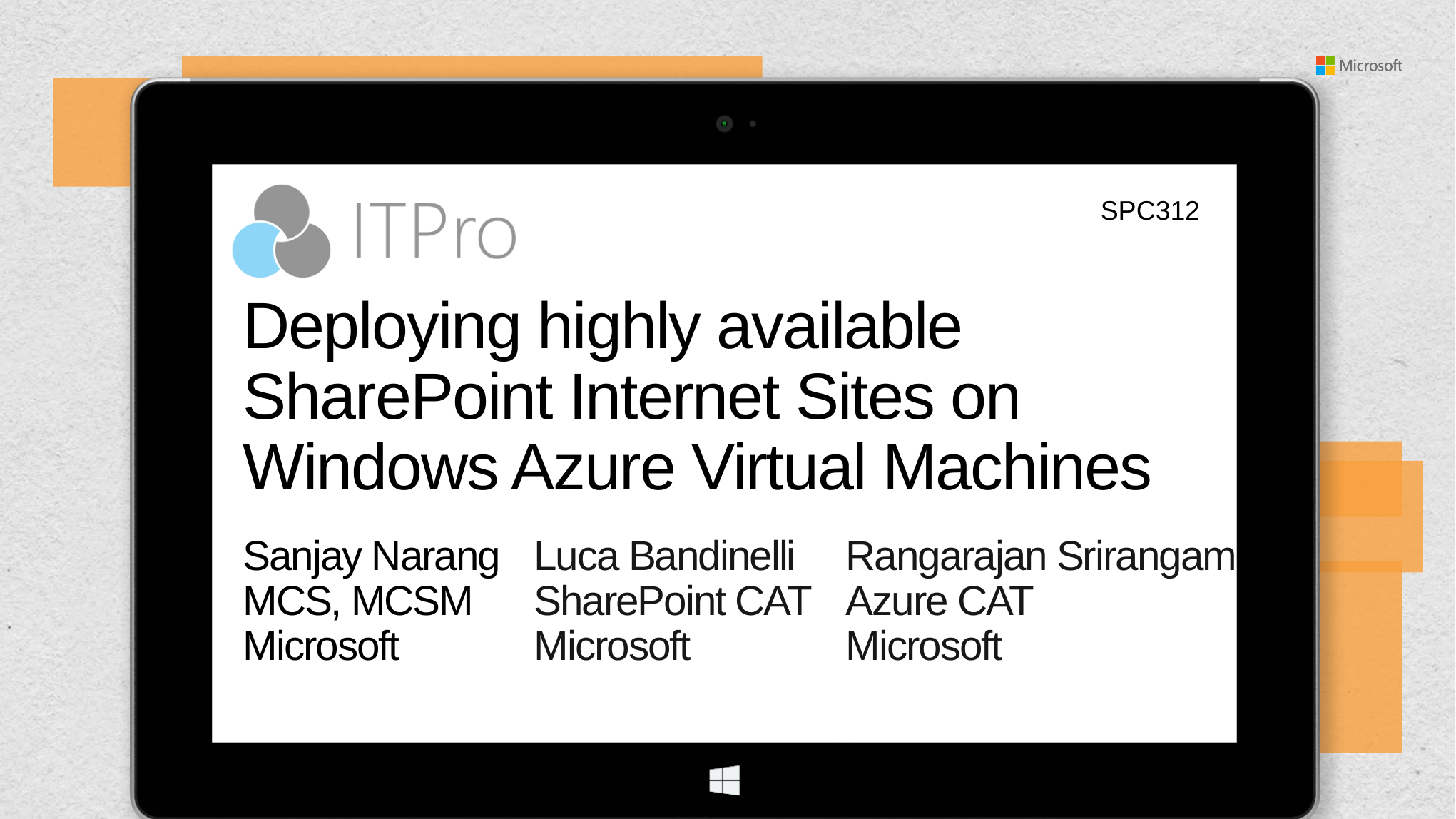

SPC312
# Deploying highly available SharePoint Internet Sites on Windows Azure Virtual Machines
Sanjay Narang
MCS, MCSM
Microsoft
Luca Bandinelli
SharePoint CAT
Microsoft
Rangarajan Srirangam
Azure CAT
Microsoft